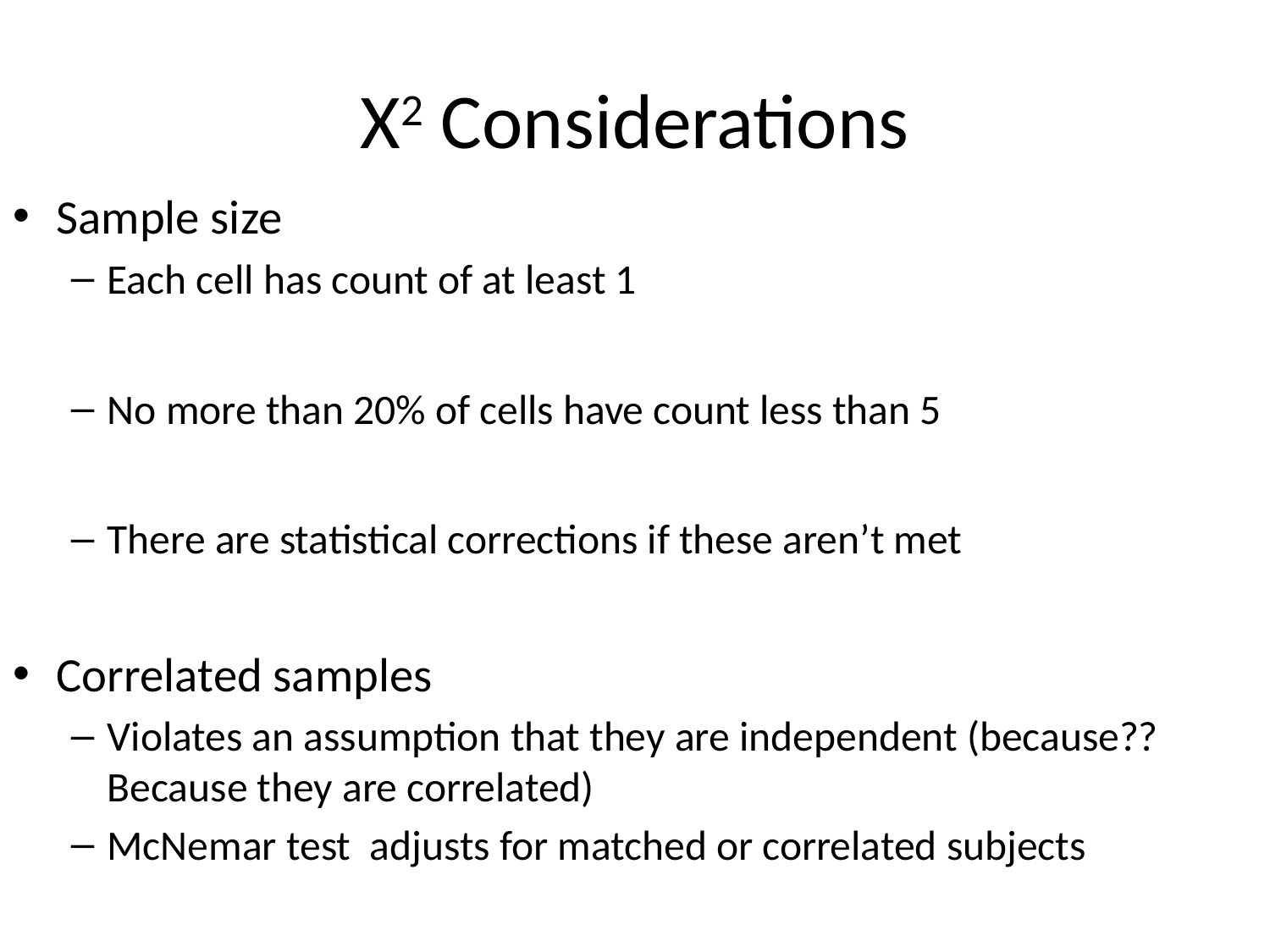

# Χ2 Considerations
Sample size
Each cell has count of at least 1

No more than 20% of cells have count less than 5

There are statistical corrections if these aren’t met

Correlated samples
Violates an assumption that they are independent (because??  Because they are correlated)
McNemar test  adjusts for matched or correlated subjects